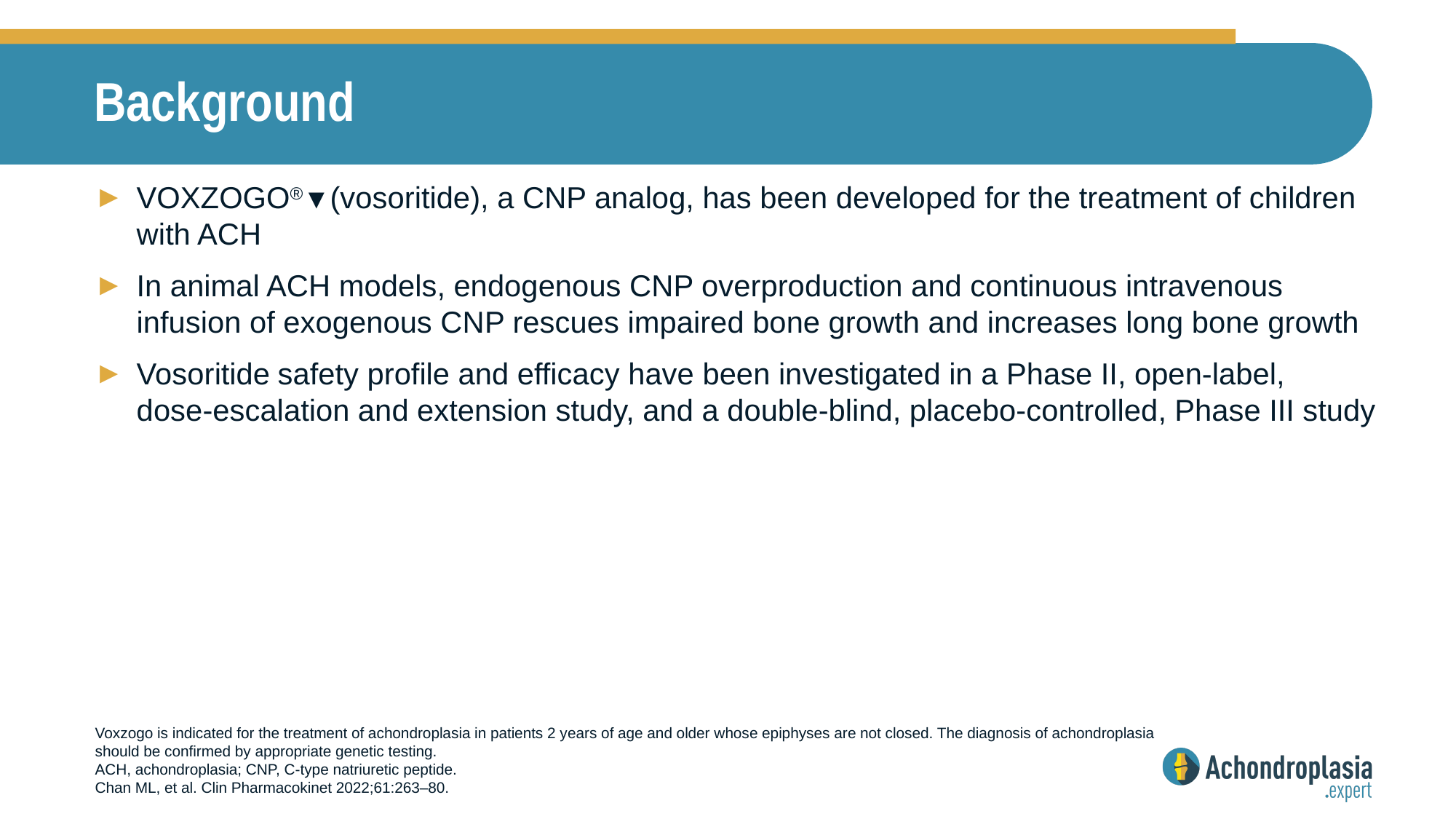

# Background
VOXZOGO®▼(vosoritide), a CNP analog, has been developed for the treatment of children with ACH
In animal ACH models, endogenous CNP overproduction and continuous intravenous infusion of exogenous CNP rescues impaired bone growth and increases long bone growth
Vosoritide safety profile and efficacy have been investigated in a Phase II, open-label,
dose-escalation and extension study, and a double-blind, placebo-controlled, Phase III study

Voxzogo is indicated for the treatment of achondroplasia in patients 2 years of age and older whose epiphyses are not closed. The diagnosis of achondroplasia should be confirmed by appropriate genetic testing.
ACH, achondroplasia; CNP, C-type natriuretic peptide.
Chan ML, et al. Clin Pharmacokinet 2022;61:263–80.